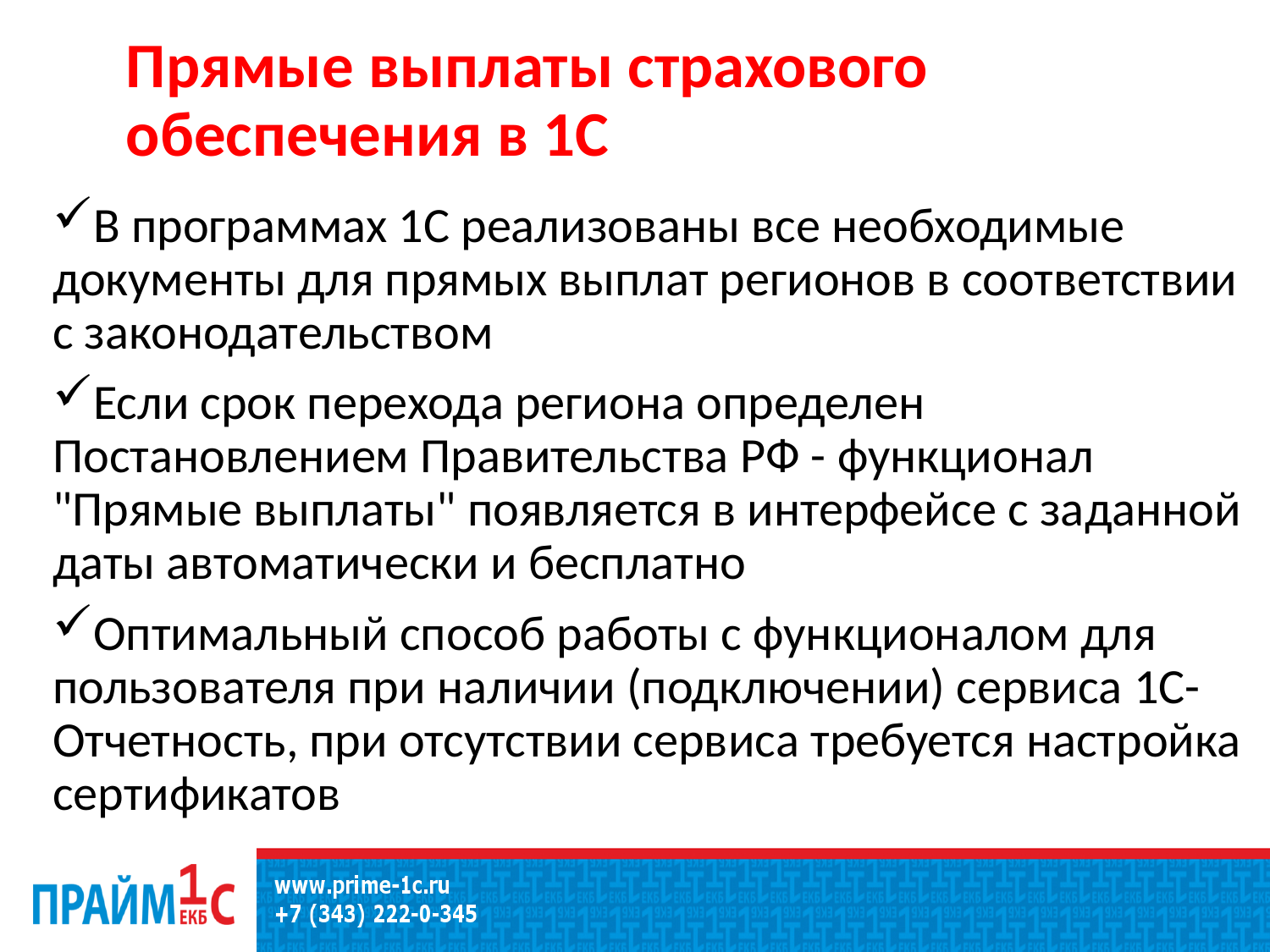

Прямые выплаты страхового обеспечения в 1С
В программах 1С реализованы все необходимые документы для прямых выплат регионов в соответствии с законодательством
Если срок перехода региона определен Постановлением Правительства РФ - функционал "Прямые выплаты" появляется в интерфейсе с заданной даты автоматически и бесплатно
Оптимальный способ работы с функционалом для пользователя при наличии (подключении) сервиса 1С-Отчетность, при отсутствии сервиса требуется настройка сертификатов